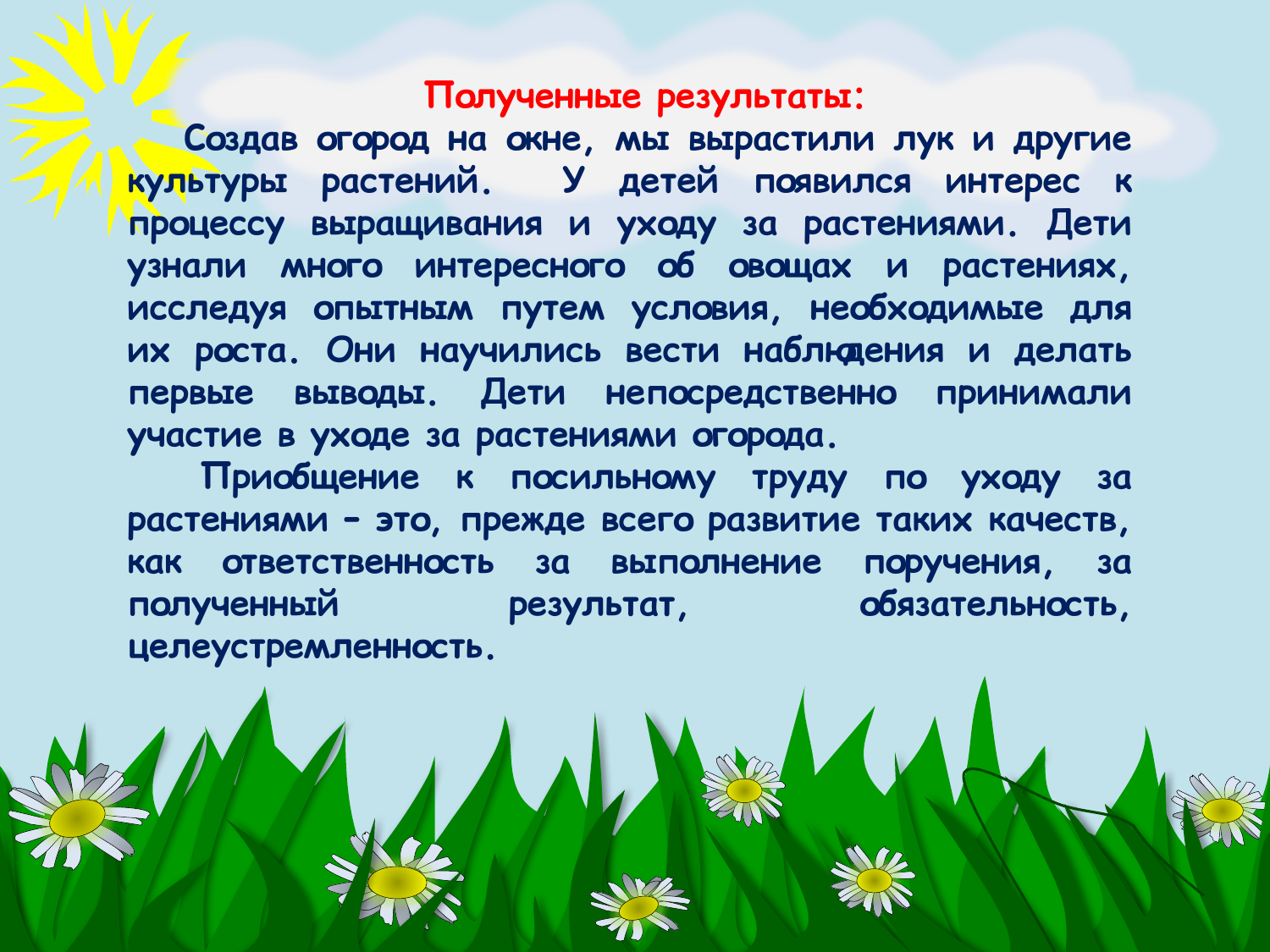

Полученные результаты:
   Создав огород на окне, мы вырастили лук и другие культуры растений.  У детей появился интерес к процессу выращивания и уходу за растениями. Дети узнали много интересного об овощах и растениях, исследуя опытным путем условия, необходимые для их роста. Они научились вести наблюдения и делать первые выводы. Дети непосредственно принимали участие в уходе за растениями огорода.
  Приобщение к посильному труду по уходу за растениями – это, прежде всего развитие таких качеств, как ответственность за выполнение поручения, за полученный результат, обязательность, целеустремленность.